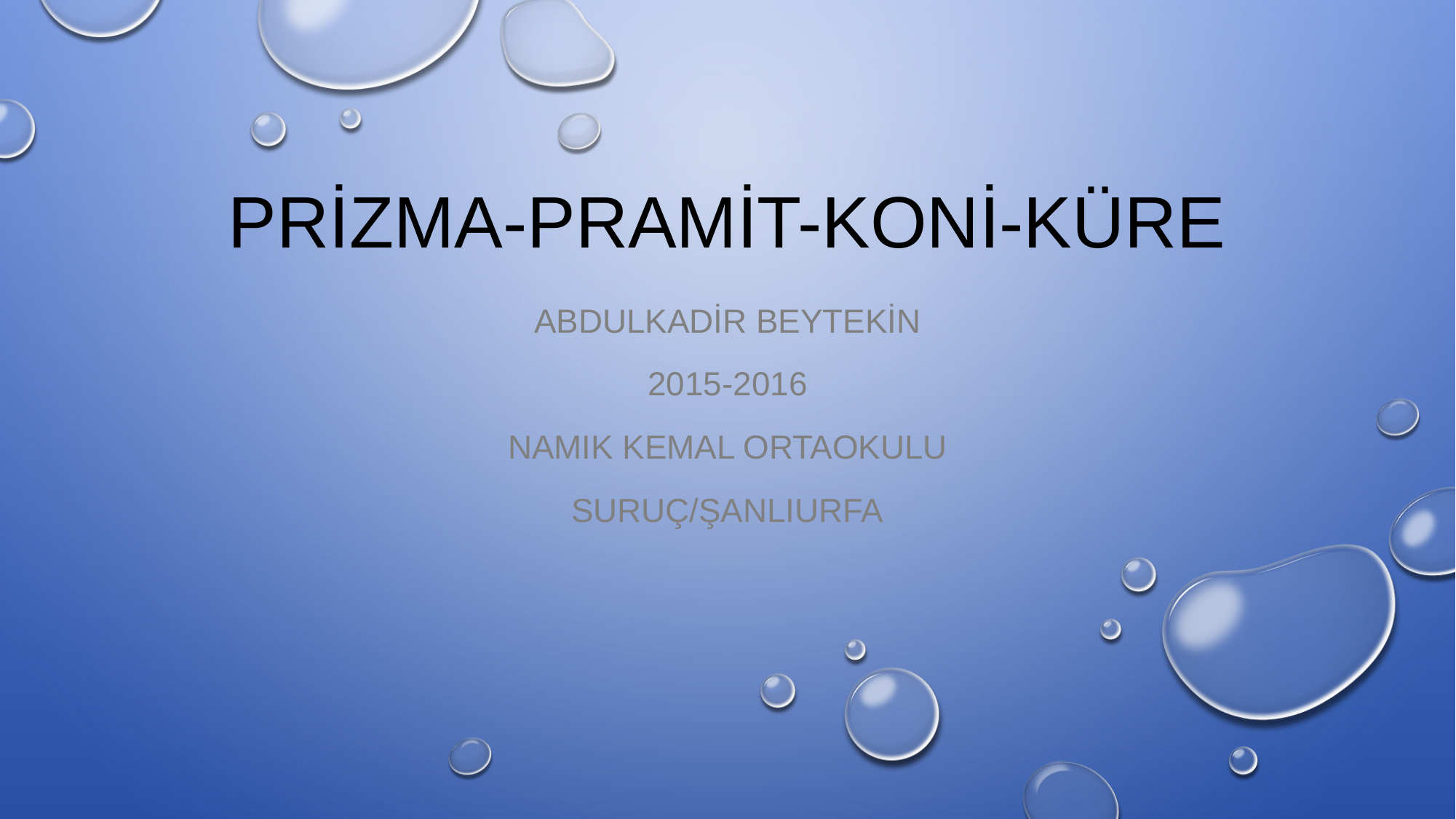

# PRİZMA-PRAMİT-KONİ-KÜRE
Abdulkadir Beytekin
2015-2016
Namık kemal ortaokulu
Suruç/şanlıurfa